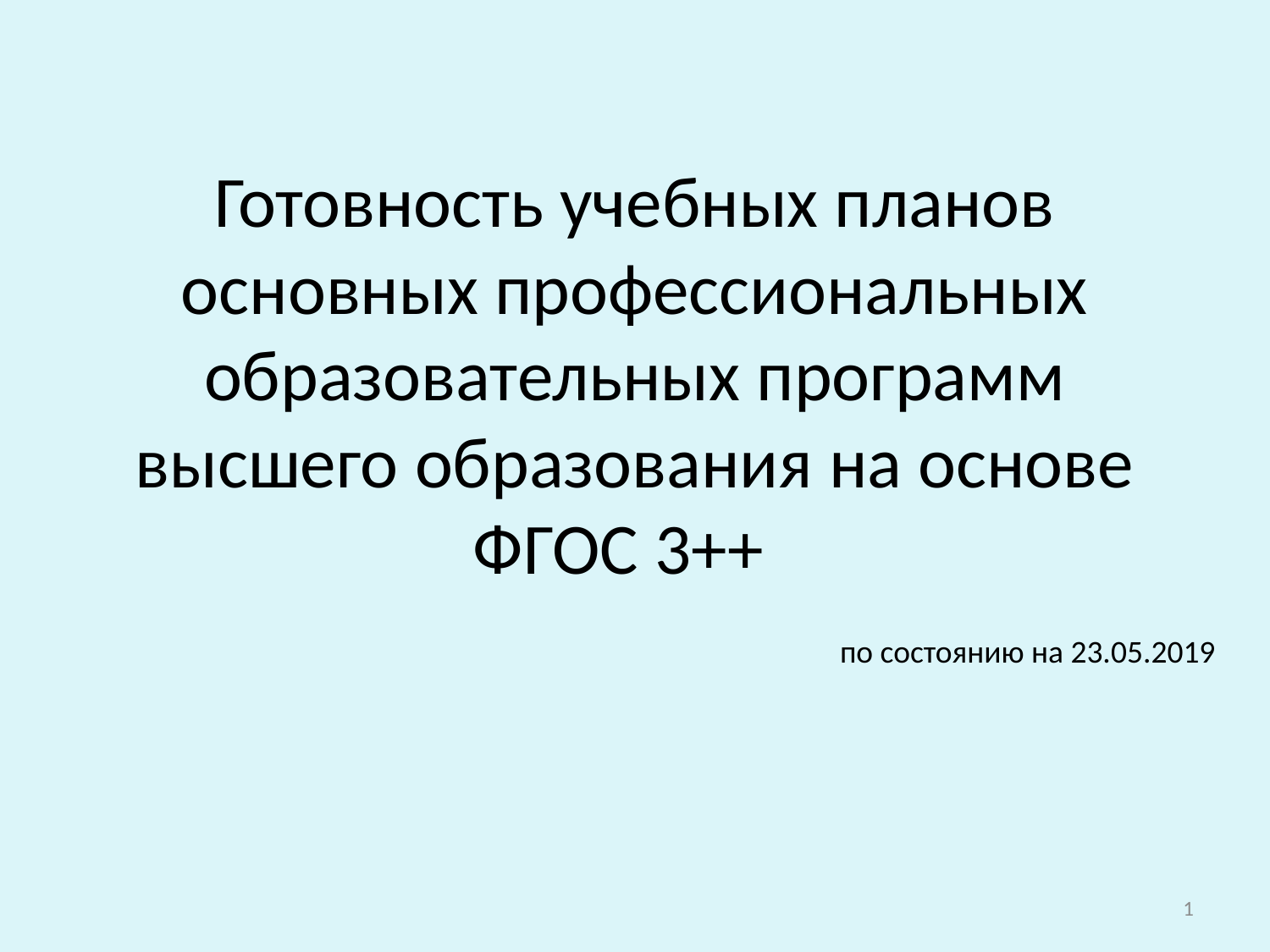

# Готовность учебных планов основных профессиональных образовательных программ высшего образования на основе ФГОС 3++
по состоянию на 23.05.2019
1